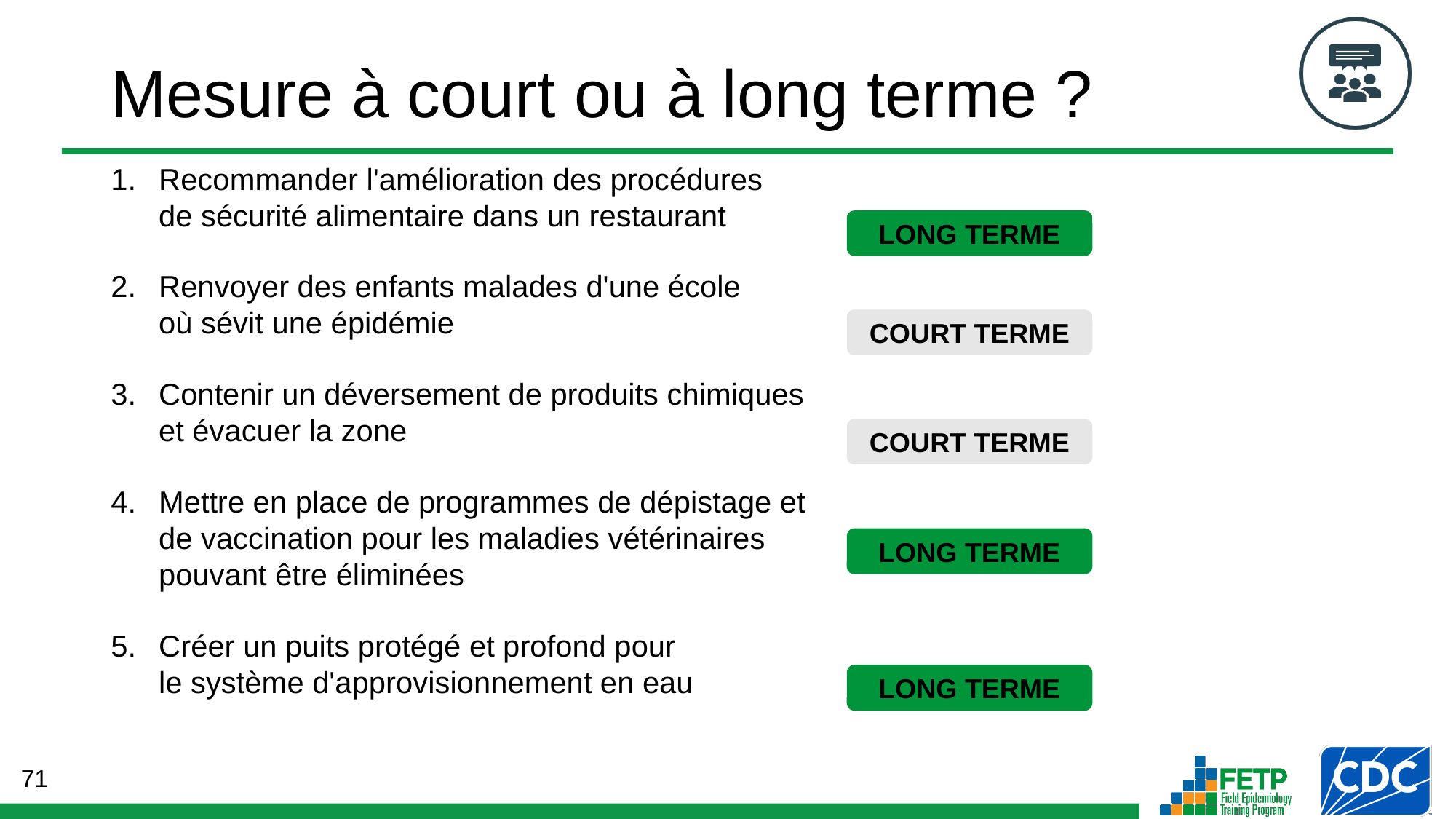

# Mesure à court ou à long terme ?
Recommander l'amélioration des procédures
de sécurité alimentaire dans un restaurant
Renvoyer des enfants malades d'une école
où sévit une épidémie
Contenir un déversement de produits chimiques
et évacuer la zone
Mettre en place de programmes de dépistage et
de vaccination pour les maladies vétérinaires
pouvant être éliminées
Créer un puits protégé et profond pour
le système d'approvisionnement en eau

LONG TERME
COURT TERME
COURT TERME
LONG TERME
LONG TERME